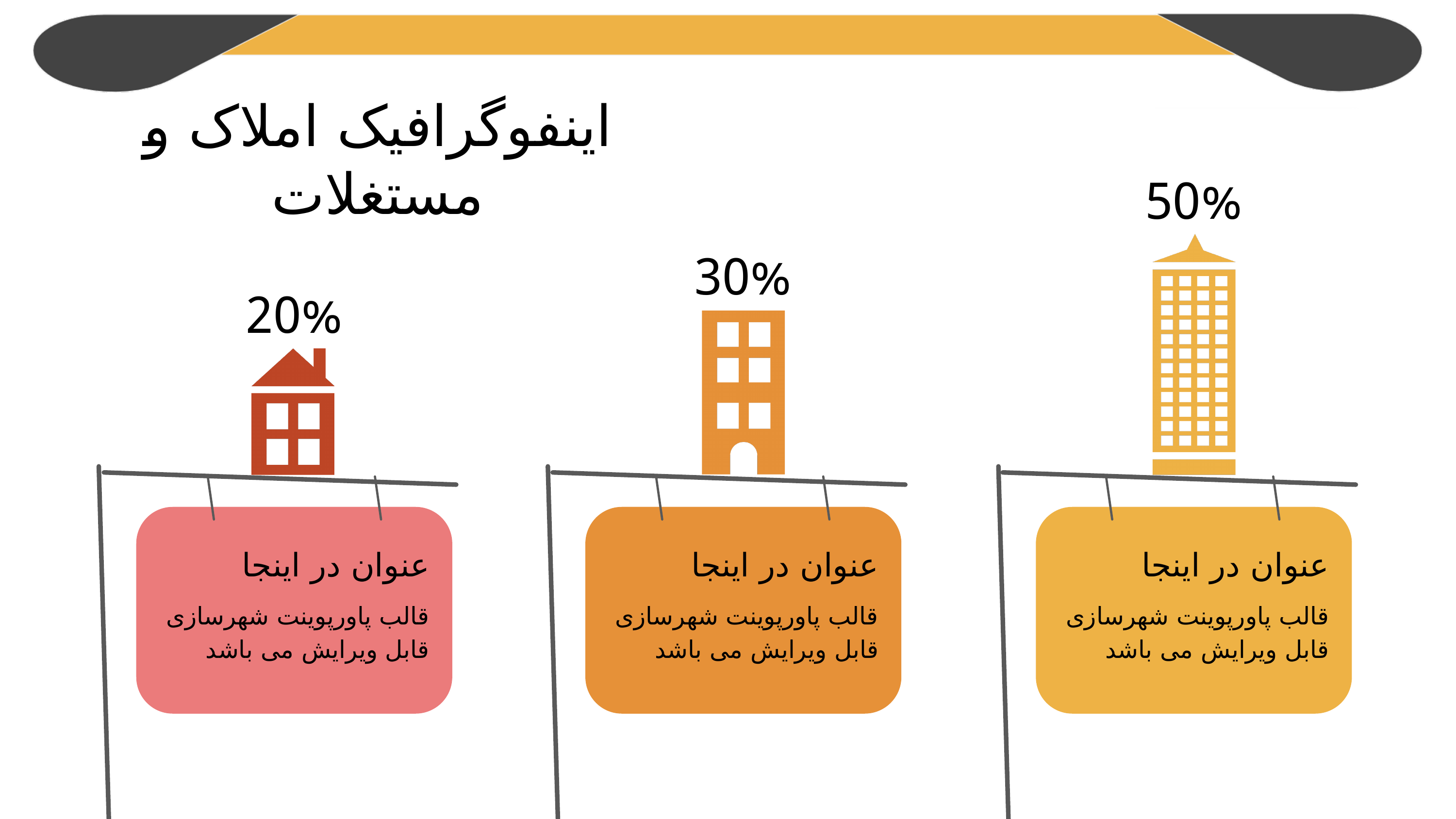

اینفوگرافیک املاک و مستغلات
50%

30%
20%

عنوان در اینجا
عنوان در اینجا
عنوان در اینجا
قالب پاورپوینت شهرسازی قابل ویرایش می باشد
قالب پاورپوینت شهرسازی قابل ویرایش می باشد
قالب پاورپوینت شهرسازی قابل ویرایش می باشد